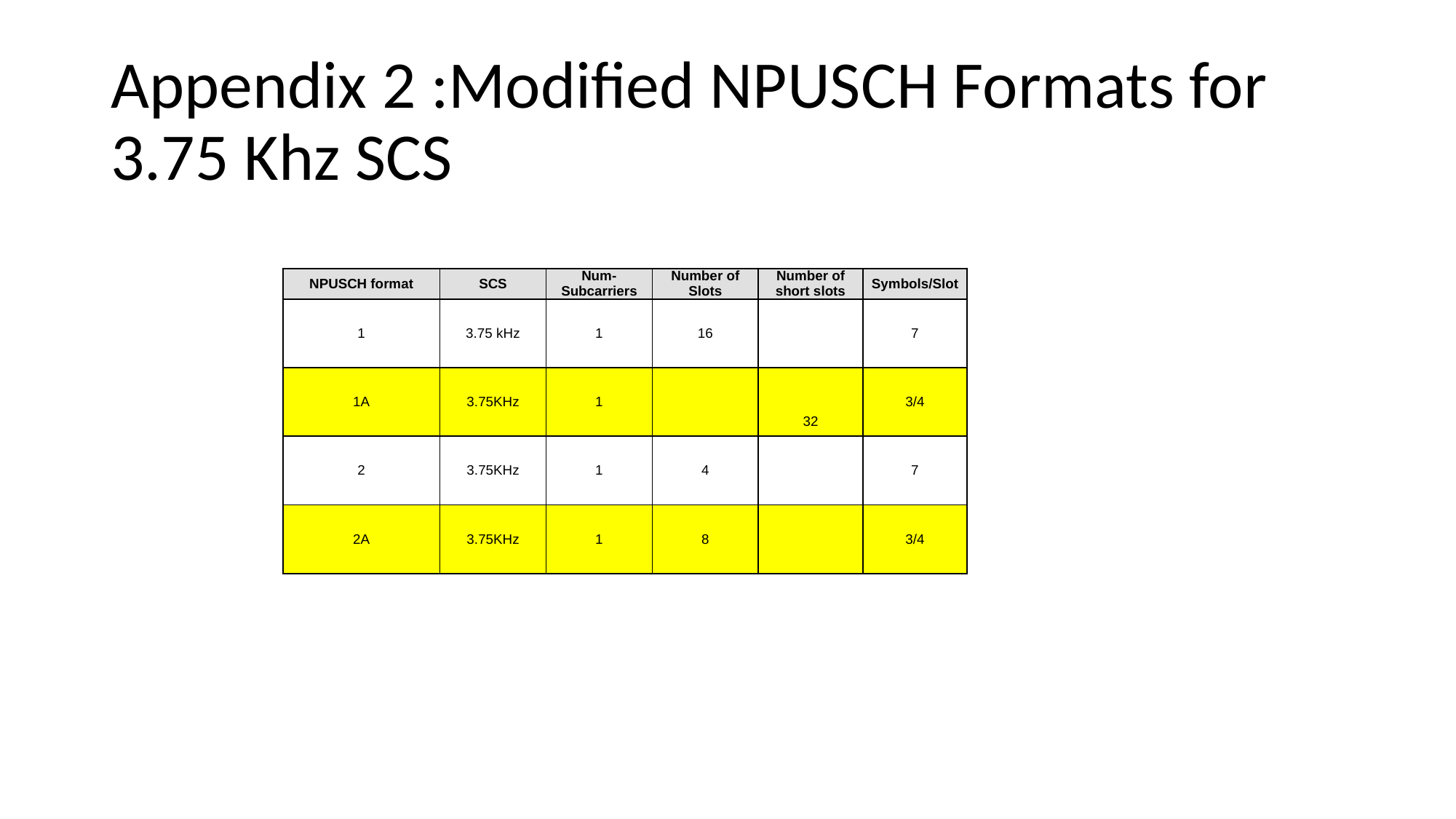

# Appendix 2 :Modified NPUSCH Formats for 3.75 Khz SCS
| NPUSCH format | SCS | Num-Subcarriers | Number of Slots | Number of short slots | Symbols/Slot |
| --- | --- | --- | --- | --- | --- |
| 1 | 3.75 kHz | 1 | 16 |  | 7 |
| 1A | 3.75KHz | 1 |  | 32 | 3/4 |
| 2 | 3.75KHz | 1 | 4 |  | 7 |
| 2A | 3.75KHz | 1 | 8 |  | 3/4 |